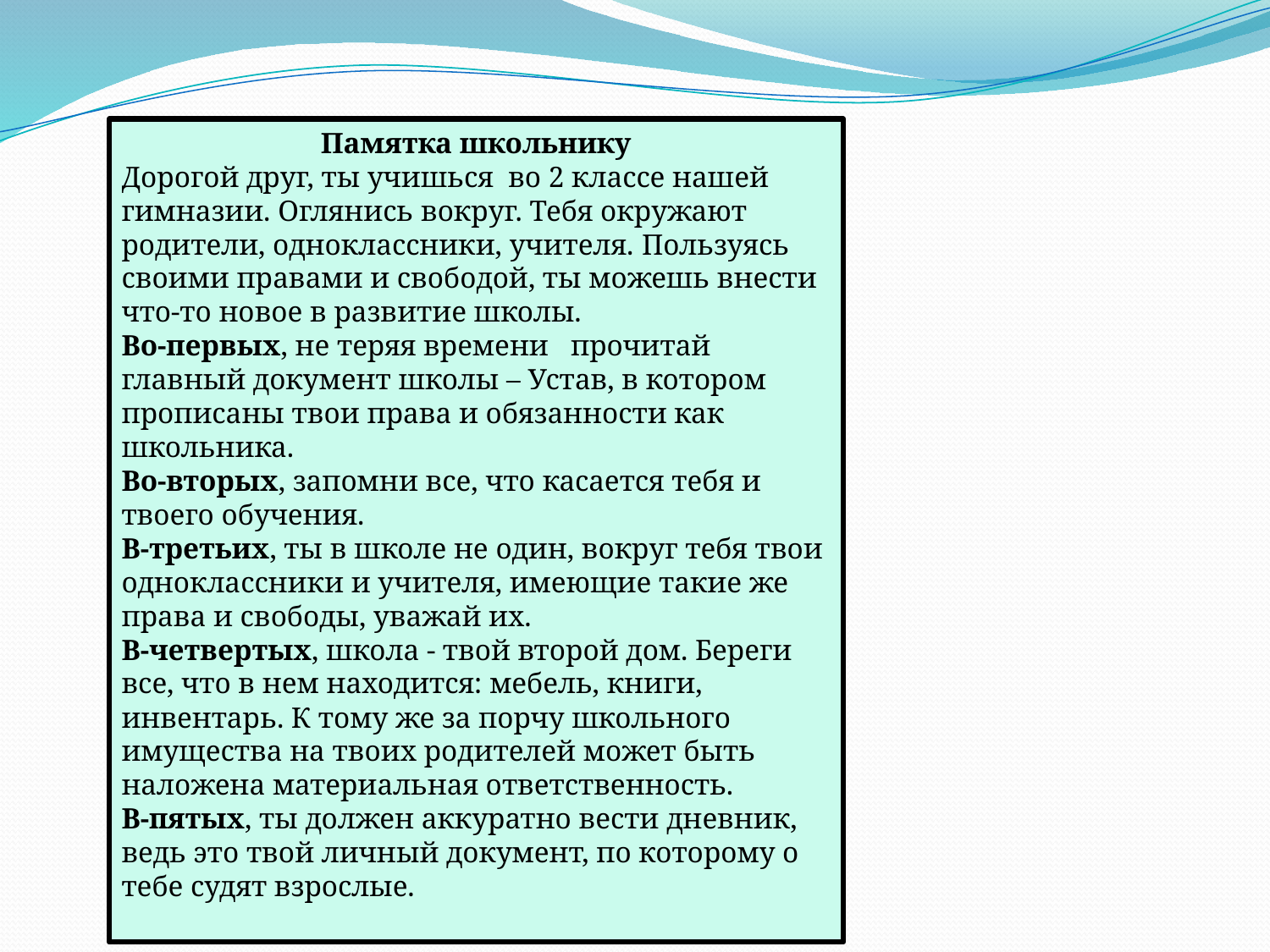

Памятка школьнику
Дорогой друг, ты учишься  во 2 классе нашей гимназии. Оглянись вокруг. Тебя окружают родители, одноклассники, учителя. Пользуясь своими правами и свободой, ты можешь внести что-то новое в развитие школы.
Во-первых, не теряя времени   прочитай главный документ школы – Устав, в котором прописаны твои права и обязанности как школьника.
Во-вторых, запомни все, что касается тебя и твоего обучения.
В-третьих, ты в школе не один, вокруг тебя твои одноклассники и учителя, имеющие такие же права и свободы, уважай их.
В-четвертых, школа - твой второй дом. Береги все, что в нем находится: мебель, книги, инвентарь. К тому же за порчу школьного имущества на твоих родителей может быть наложена материальная ответственность.
В-пятых, ты должен аккуратно вести дневник, ведь это твой личный документ, по которому о тебе судят взрослые.